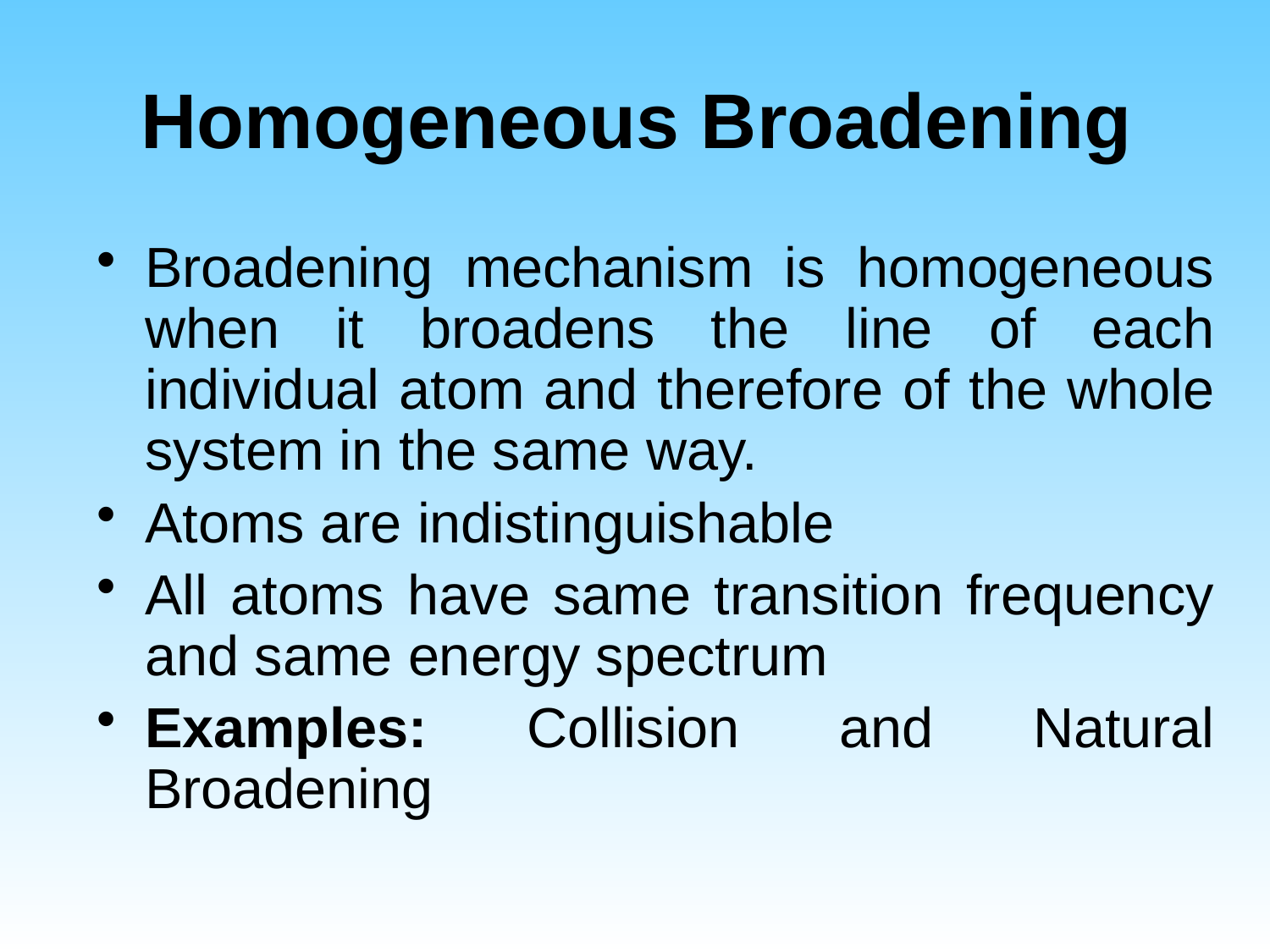

Homogeneous Broadening
Broadening mechanism is homogeneous when it broadens the line of each individual atom and therefore of the whole system in the same way.
Atoms are indistinguishable
All atoms have same transition frequency and same energy spectrum
Examples: Collision and Natural Broadening